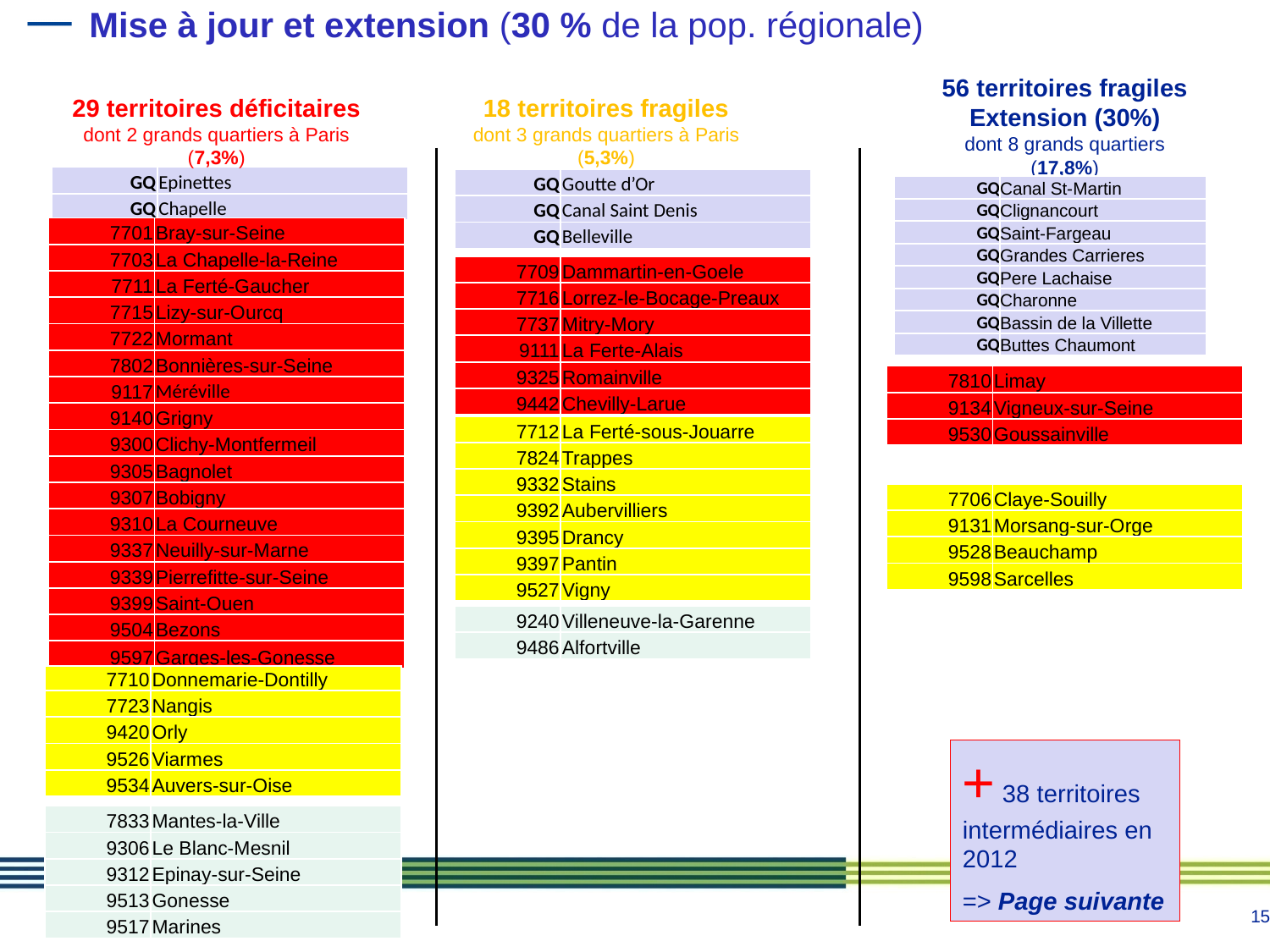

Mise à jour et extension (30 % de la pop. régionale)
56 territoires fragiles Extension (30%)
dont 8 grands quartiers
(17,8%)
29 territoires déficitaires
dont 2 grands quartiers à Paris (7,3%)
18 territoires fragiles
dont 3 grands quartiers à Paris (5,3%)
| GQ | Epinettes |
| --- | --- |
| GQ | Chapelle |
| GQ | Goutte d’Or |
| --- | --- |
| GQ | Canal Saint Denis |
| GQ | Belleville |
| GQ | Canal St-Martin |
| --- | --- |
| GQ | Clignancourt |
| GQ | Saint-Fargeau |
| GQ | Grandes Carrieres |
| GQ | Pere Lachaise |
| GQ | Charonne |
| GQ | Bassin de la Villette |
| GQ | Buttes Chaumont |
| 7701 | Bray-sur-Seine |
| --- | --- |
| 7703 | La Chapelle-la-Reine |
| 7711 | La Ferté-Gaucher |
| 7715 | Lizy-sur-Ourcq |
| 7722 | Mormant |
| 7802 | Bonnières-sur-Seine |
| 9117 | Méréville |
| 9140 | Grigny |
| 9300 | Clichy-Montfermeil |
| 9305 | Bagnolet |
| 9307 | Bobigny |
| 9310 | La Courneuve |
| 9337 | Neuilly-sur-Marne |
| 9339 | Pierrefitte-sur-Seine |
| 9399 | Saint-Ouen |
| 9504 | Bezons |
| 9597 | Garges-les-Gonesse |
| 7709 | Dammartin-en-Goele |
| --- | --- |
| 7716 | Lorrez-le-Bocage-Preaux |
| 7737 | Mitry-Mory |
| 9111 | La Ferte-Alais |
| 9325 | Romainville |
| 9442 | Chevilly-Larue |
| 7810 | Limay |
| --- | --- |
| 9134 | Vigneux-sur-Seine |
| 9530 | Goussainville |
| 7712 | La Ferté-sous-Jouarre |
| --- | --- |
| 7824 | Trappes |
| 9332 | Stains |
| 9392 | Aubervilliers |
| 9395 | Drancy |
| 9397 | Pantin |
| 9527 | Vigny |
| 7706 | Claye-Souilly |
| --- | --- |
| 9131 | Morsang-sur-Orge |
| 9528 | Beauchamp |
| 9598 | Sarcelles |
| 9240 | Villeneuve-la-Garenne |
| --- | --- |
| 9486 | Alfortville |
| 7710 | Donnemarie-Dontilly |
| --- | --- |
| 7723 | Nangis |
| 9420 | Orly |
| 9526 | Viarmes |
| 9534 | Auvers-sur-Oise |
+ 38 territoires intermédiaires en 2012
=> Page suivante
| 7833 | Mantes-la-Ville |
| --- | --- |
| 9306 | Le Blanc-Mesnil |
| 9312 | Epinay-sur-Seine |
| 9513 | Gonesse |
| 9517 | Marines |